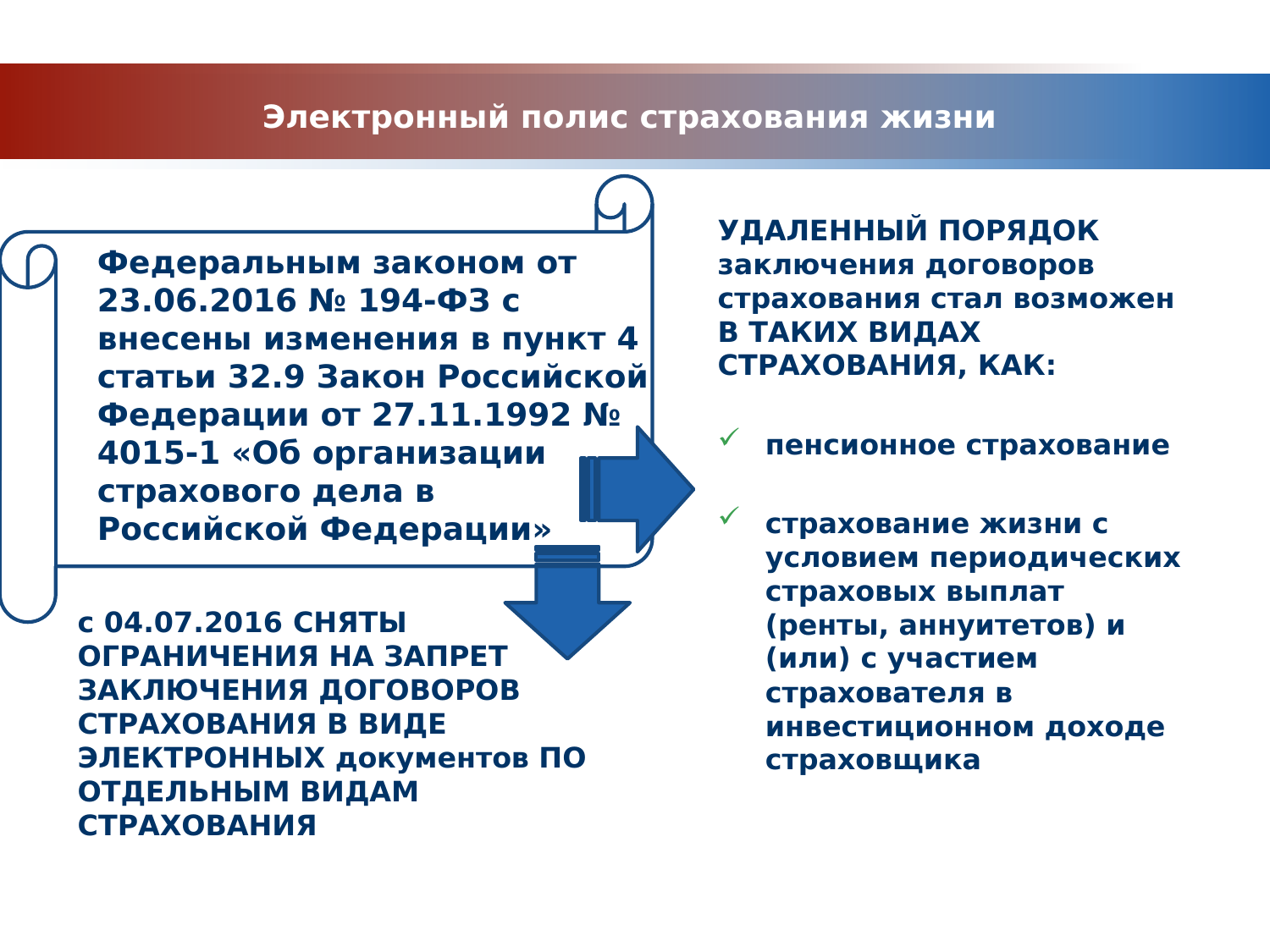

# Электронный полис страхования жизни

УДАЛЕННЫЙ ПОРЯДОК заключения договоров страхования стал возможен В ТАКИХ ВИДАХ СТРАХОВАНИЯ, КАК:

пенсионное страхование

страхование жизни с условием периодических страховых выплат (ренты, аннуитетов) и (или) с участием страхователя в инвестиционном доходе страховщика

Федеральным законом от 23.06.2016 № 194-ФЗ с внесены изменения в пункт 4 статьи 32.9 Закон Российской Федерации от 27.11.1992 № 4015-1 «Об организации страхового дела в Российской Федерации»

с 04.07.2016 СНЯТЫ ОГРАНИЧЕНИЯ НА ЗАПРЕТ ЗАКЛЮЧЕНИЯ ДОГОВОРОВ СТРАХОВАНИЯ В ВИДЕ ЭЛЕКТРОННЫХ документов ПО ОТДЕЛЬНЫМ ВИДАМ СТРАХОВАНИЯ